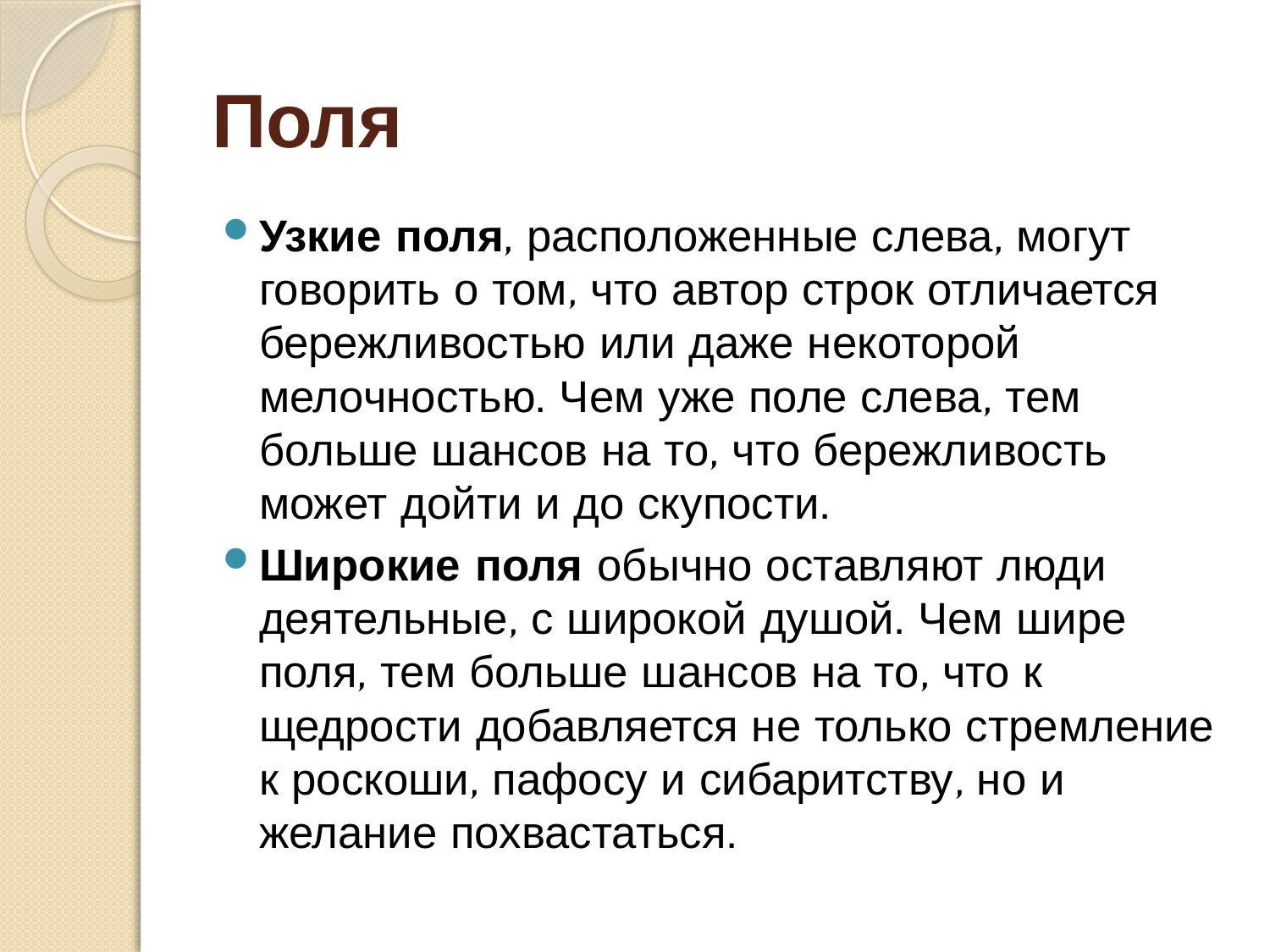

# Поля
Узкие поля, расположенные слева, могут говорить о том, что автор строк отличается бережливостью или даже некоторой мелочностью. Чем уже поле слева, тем больше шансов на то, что бережливость может дойти и до скупости.
Широкие поля обычно оставляют люди деятельные, с широкой душой. Чем шире поля, тем больше шансов на то, что к щедрости добавляется не только стремление к роскоши, пафосу и сибаритству, но и желание похвастаться.